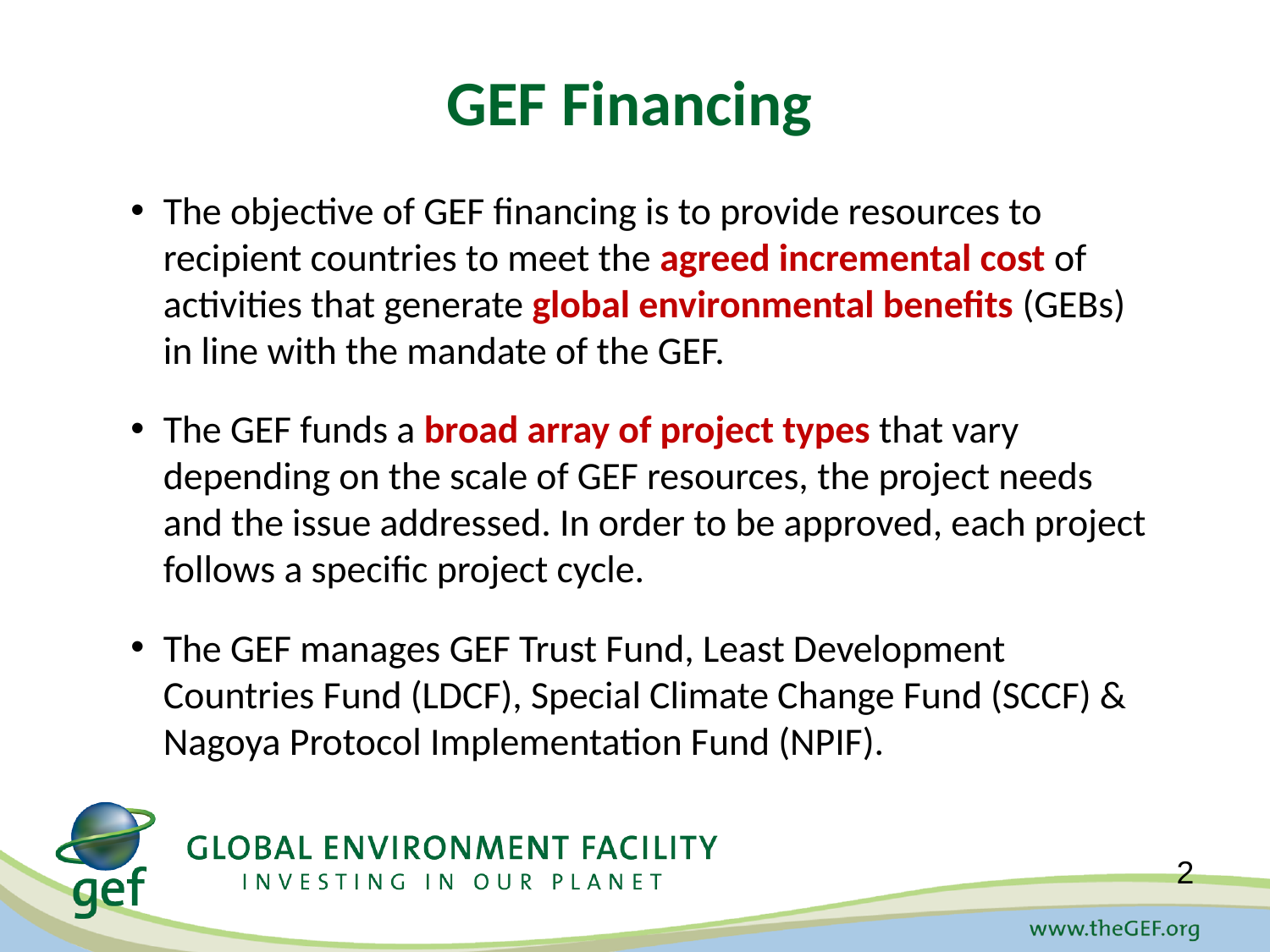

# GEF Financing
The objective of GEF financing is to provide resources to recipient countries to meet the agreed incremental cost of activities that generate global environmental benefits (GEBs) in line with the mandate of the GEF.

The GEF funds a broad array of project types that vary depending on the scale of GEF resources, the project needs and the issue addressed. In order to be approved, each project follows a specific project cycle.

The GEF manages GEF Trust Fund, Least Development Countries Fund (LDCF), Special Climate Change Fund (SCCF) & Nagoya Protocol Implementation Fund (NPIF).

2